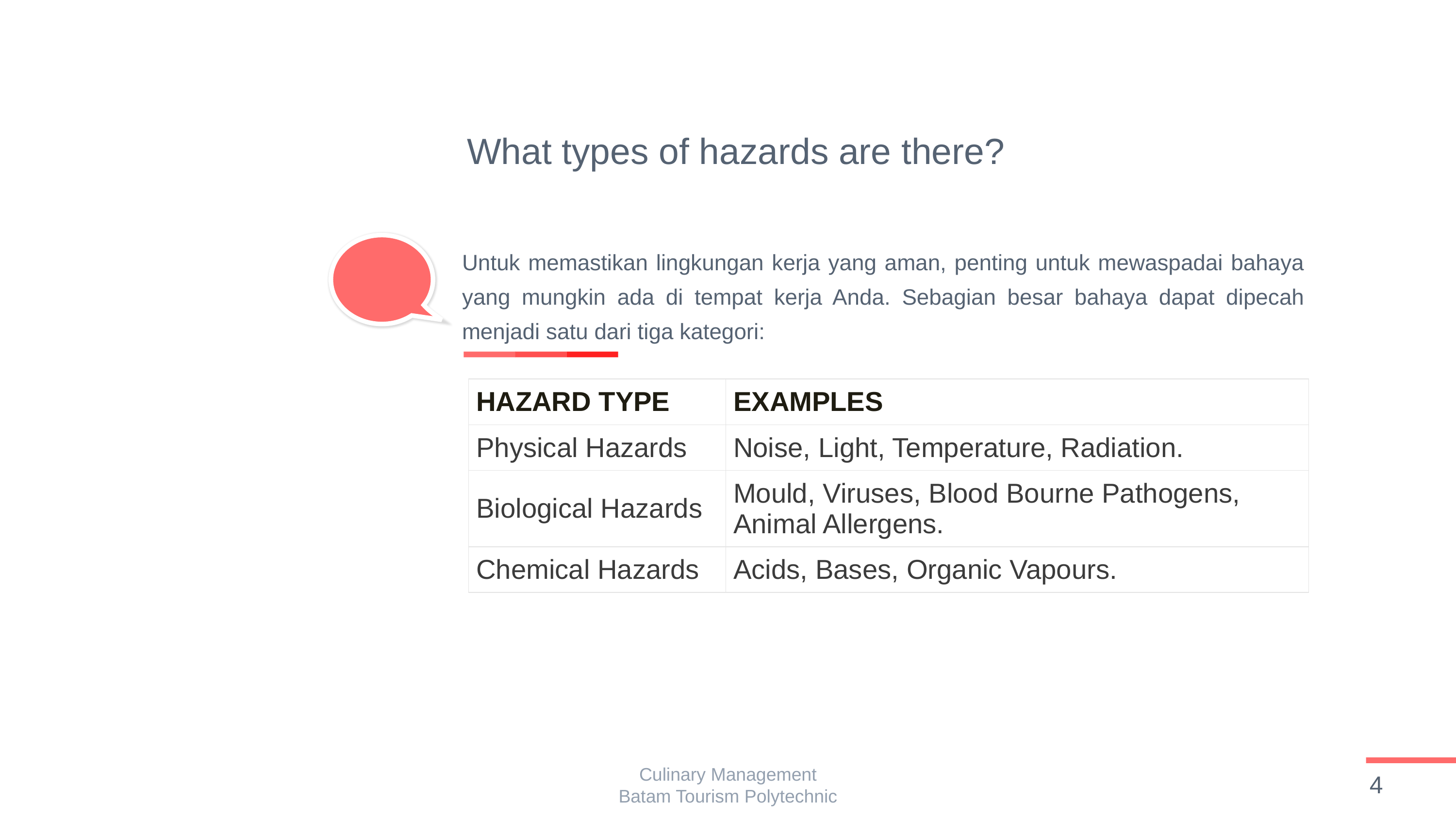

What types of hazards are there?
Untuk memastikan lingkungan kerja yang aman, penting untuk mewaspadai bahaya yang mungkin ada di tempat kerja Anda. Sebagian besar bahaya dapat dipecah menjadi satu dari tiga kategori:

| HAZARD TYPE | EXAMPLES |
| --- | --- |
| Physical Hazards | Noise, Light, Temperature, Radiation. |
| Biological Hazards | Mould, Viruses, Blood Bourne Pathogens, Animal Allergens. |
| Chemical Hazards | Acids, Bases, Organic Vapours. |
Culinary Management
Batam Tourism Polytechnic
4